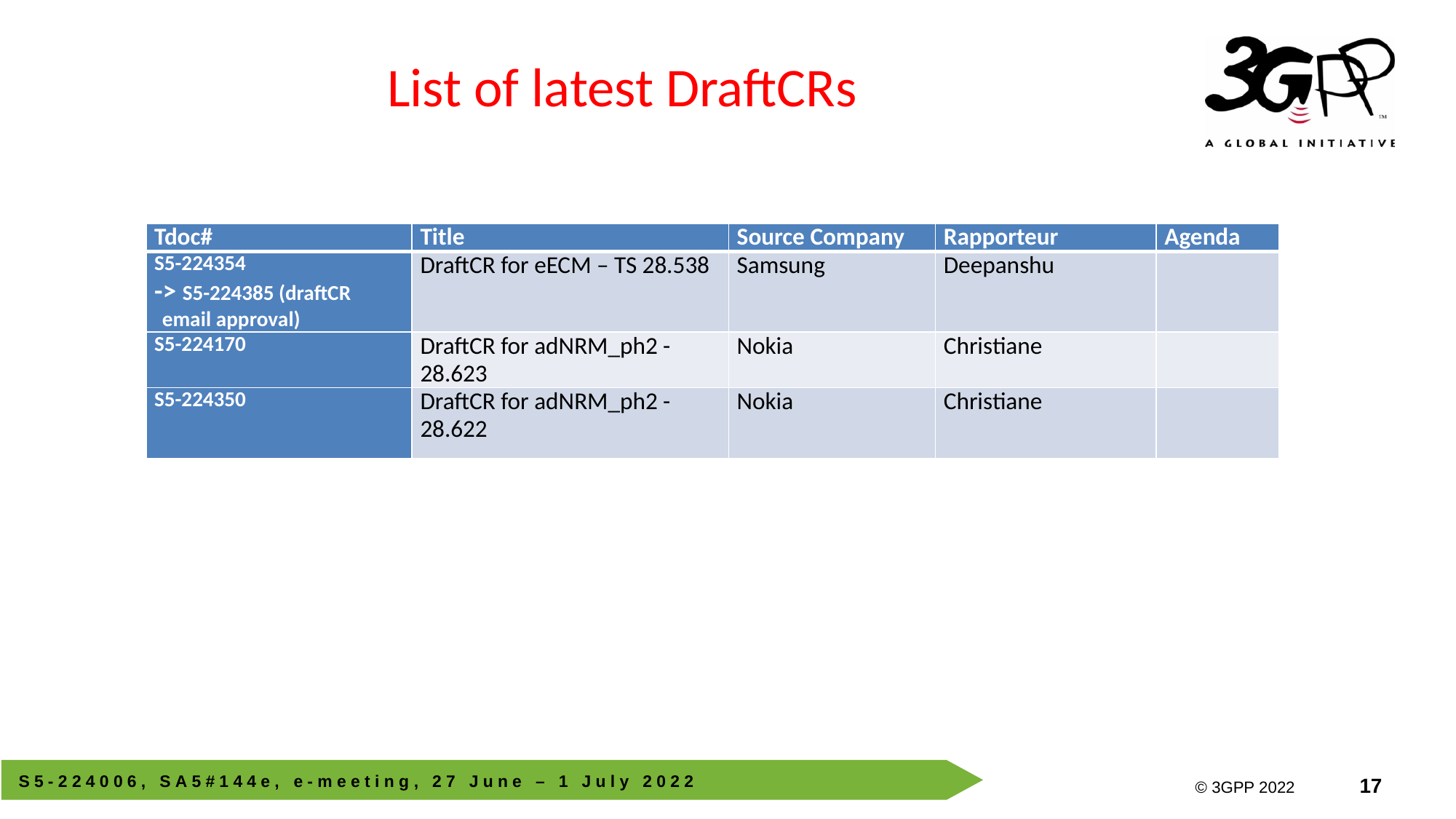

# List of latest DraftCRs
| Tdoc# | Title | Source Company | Rapporteur | Agenda |
| --- | --- | --- | --- | --- |
| S5-224354 -> S5-224385 (draftCR email approval) | DraftCR for eECM – TS 28.538 | Samsung | Deepanshu |  |
| S5-224170 | DraftCR for adNRM\_ph2 - 28.623 | Nokia | Christiane |  |
| S5-224350 | DraftCR for adNRM\_ph2 - 28.622 | Nokia | Christiane |  |